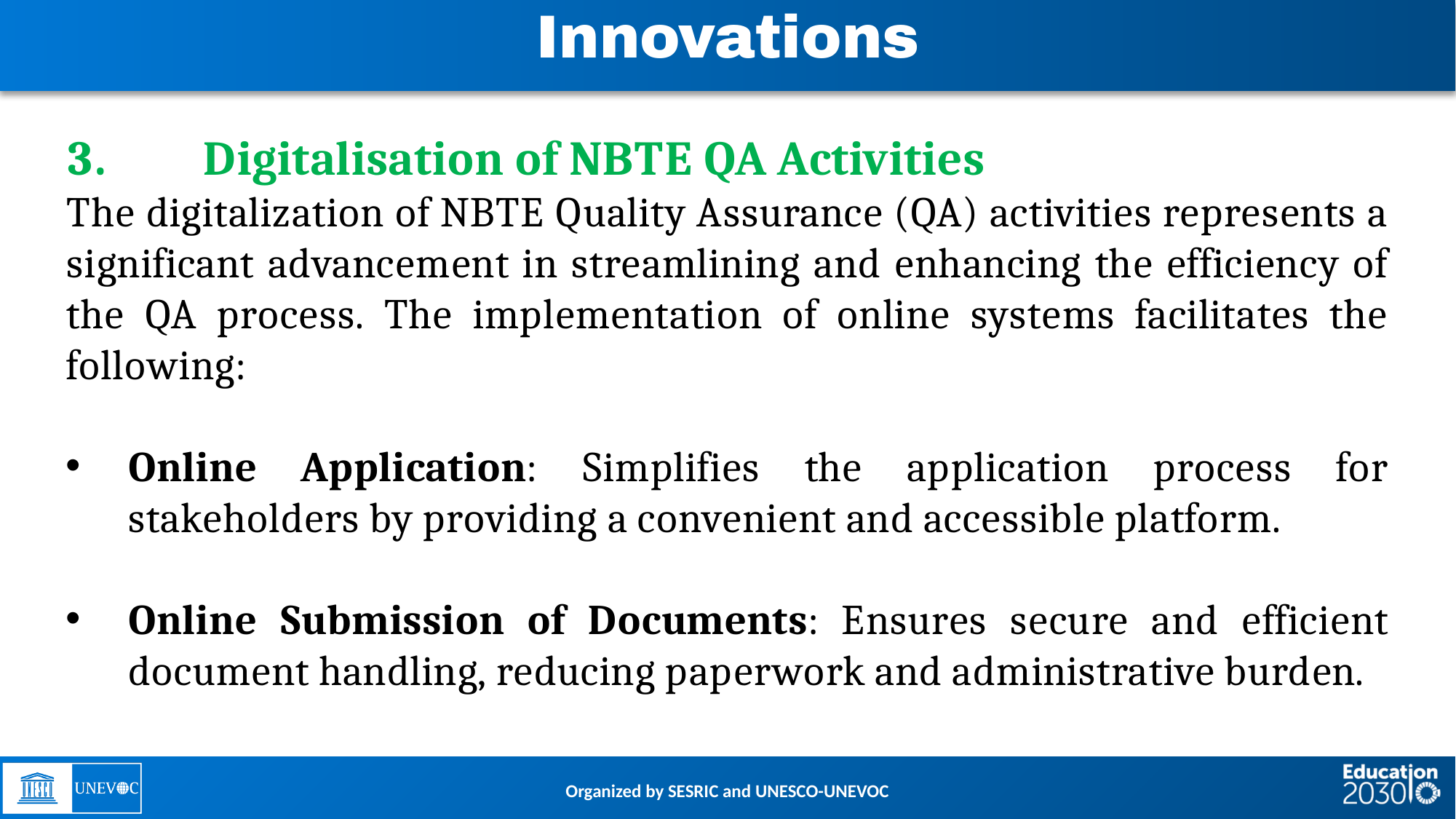

# Innovations
Digitalisation of NBTE QA Activities
The digitalization of NBTE Quality Assurance (QA) activities represents a significant advancement in streamlining and enhancing the efficiency of the QA process. The implementation of online systems facilitates the following:

Online Application: Simplifies the application process for stakeholders by providing a convenient and accessible platform.

Online Submission of Documents: Ensures secure and efficient document handling, reducing paperwork and administrative burden.